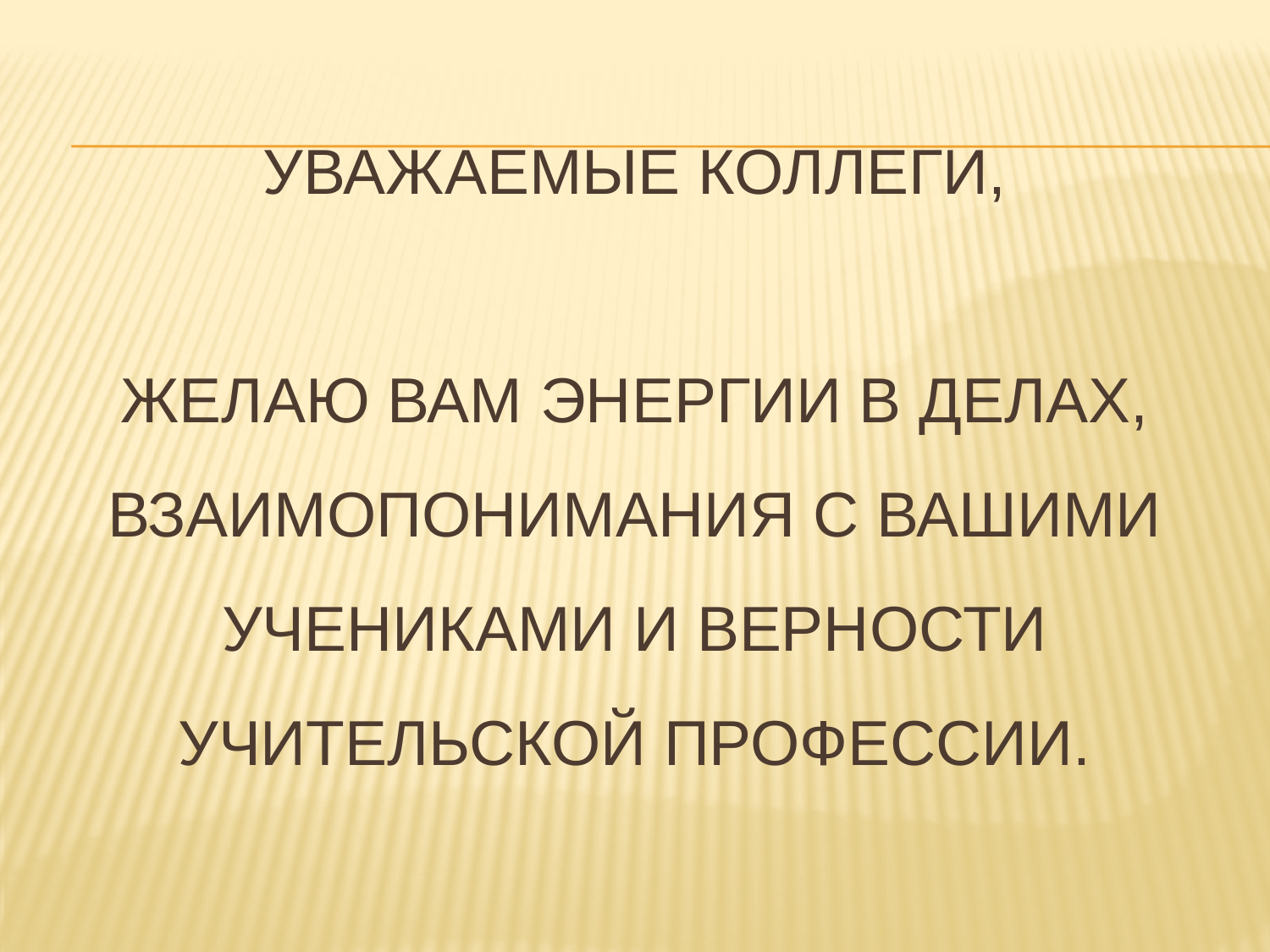

# Уважаемые коллеги, желаю вам энергии в делах, взаимопонимания с вашими учениками и верности учительской профессии.